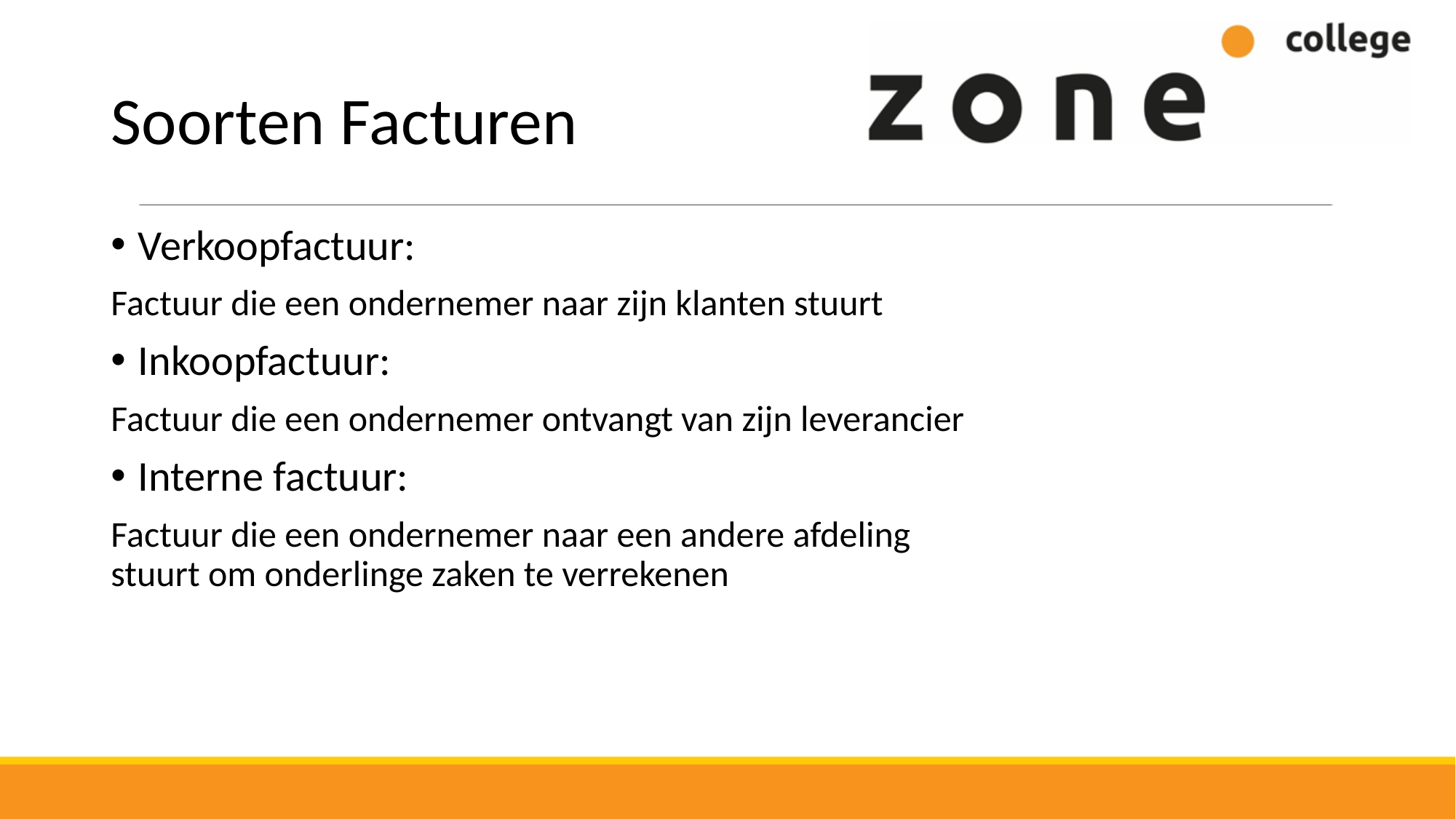

# Soorten Facturen
Verkoopfactuur:
Factuur die een ondernemer naar zijn klanten stuurt
Inkoopfactuur:
Factuur die een ondernemer ontvangt van zijn leverancier
Interne factuur:
Factuur die een ondernemer naar een andere afdeling stuurt om onderlinge zaken te verrekenen